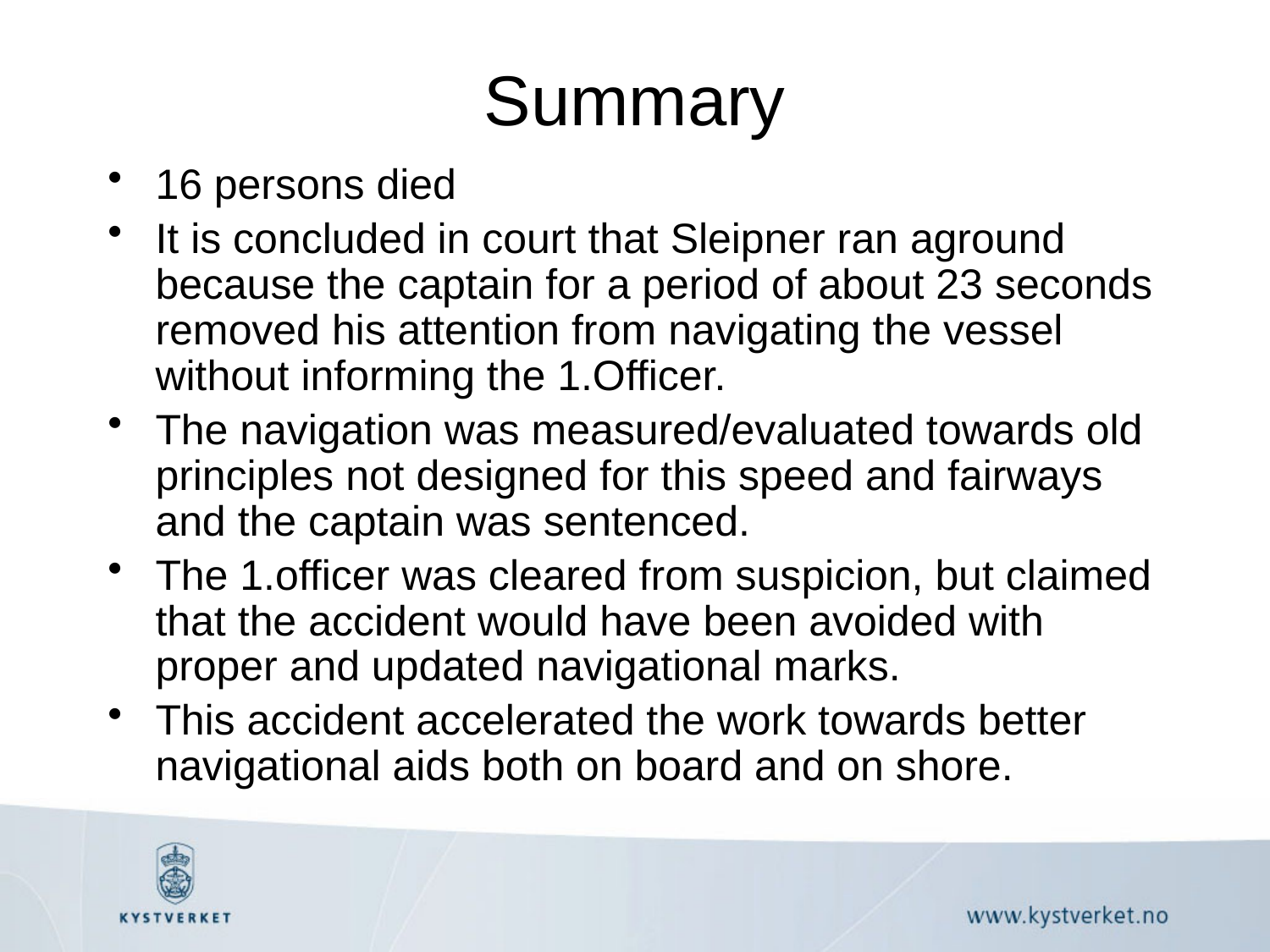

# Summary
16 persons died
It is concluded in court that Sleipner ran aground because the captain for a period of about 23 seconds removed his attention from navigating the vessel without informing the 1.Officer.
The navigation was measured/evaluated towards old principles not designed for this speed and fairways and the captain was sentenced.
The 1.officer was cleared from suspicion, but claimed that the accident would have been avoided with proper and updated navigational marks.
This accident accelerated the work towards better navigational aids both on board and on shore.